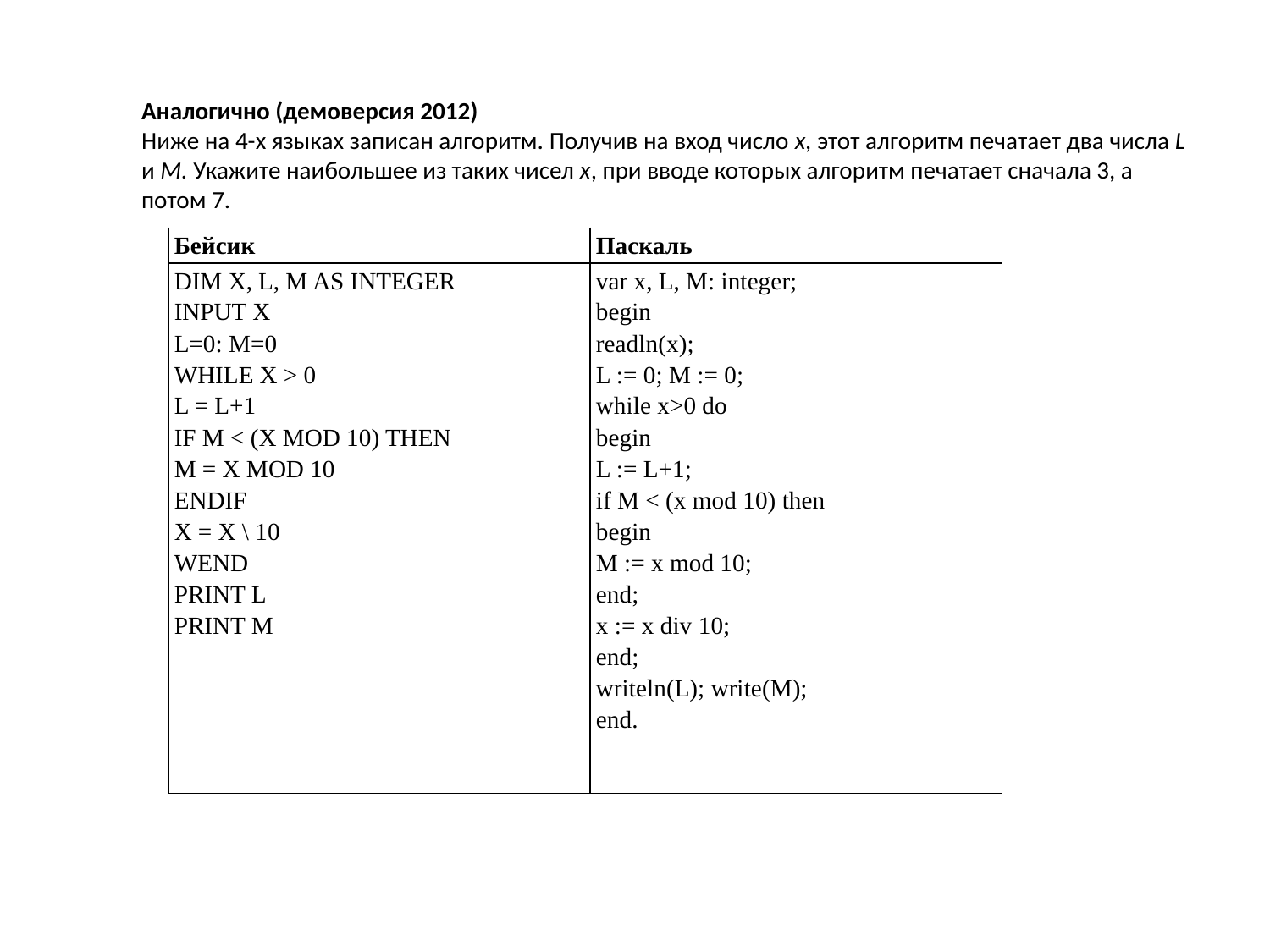

Аналогично (демоверсия 2012)
Ниже на 4-х языках записан алгоритм. Получив на вход число x, этот алгоритм печатает два числа L и M. Укажите наибольшее из таких чисел x, при вводе которых алгоритм печатает сначала 3, а потом 7.
| Бейсик | Паскаль |
| --- | --- |
| DIM X, L, M AS INTEGER INPUT X L=0: M=0 WHILE X > 0 L = L+1 IF M < (X MOD 10) THEN M = X MOD 10 ENDIF X = X \ 10 WEND PRINT L PRINT M | var x, L, M: integer; begin readln(x); L := 0; M := 0; while x>0 do begin L := L+1; if M < (x mod 10) then begin M := x mod 10; end; x := x div 10; end; writeln(L); write(M); end. |